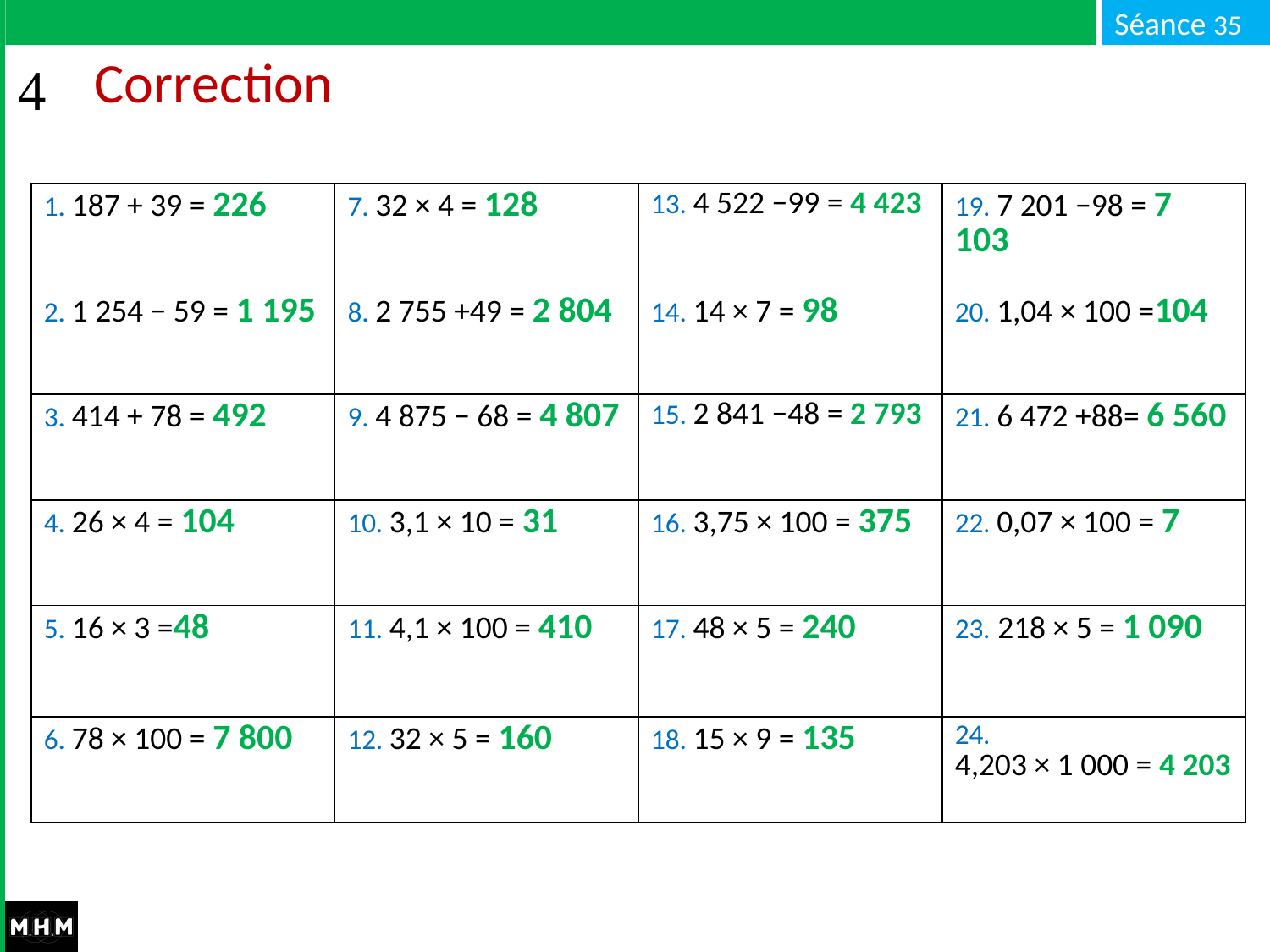

# Correction
| 1. 187 + 39 = 226 | 7. 32 × 4 = 128 | 13. 4 522 −99 = 4 423 | 19. 7 201 −98 = 7 103 |
| --- | --- | --- | --- |
| 2. 1 254 − 59 = 1 195 | 8. 2 755 +49 = 2 804 | 14. 14 × 7 = 98 | 20. 1,04 × 100 =104 |
| 3. 414 + 78 = 492 | 9. 4 875 − 68 = 4 807 | 15. 2 841 −48 = 2 793 | 21. 6 472 +88= 6 560 |
| 4. 26 × 4 = 104 | 10. 3,1 × 10 = 31 | 16. 3,75 × 100 = 375 | 22. 0,07 × 100 = 7 |
| 5. 16 × 3 =48 | 11. 4,1 × 100 = 410 | 17. 48 × 5 = 240 | 23. 218 × 5 = 1 090 |
| 6. 78 × 100 = 7 800 | 12. 32 × 5 = 160 | 18. 15 × 9 = 135 | 24. 4,203 × 1 000 = 4 203 |